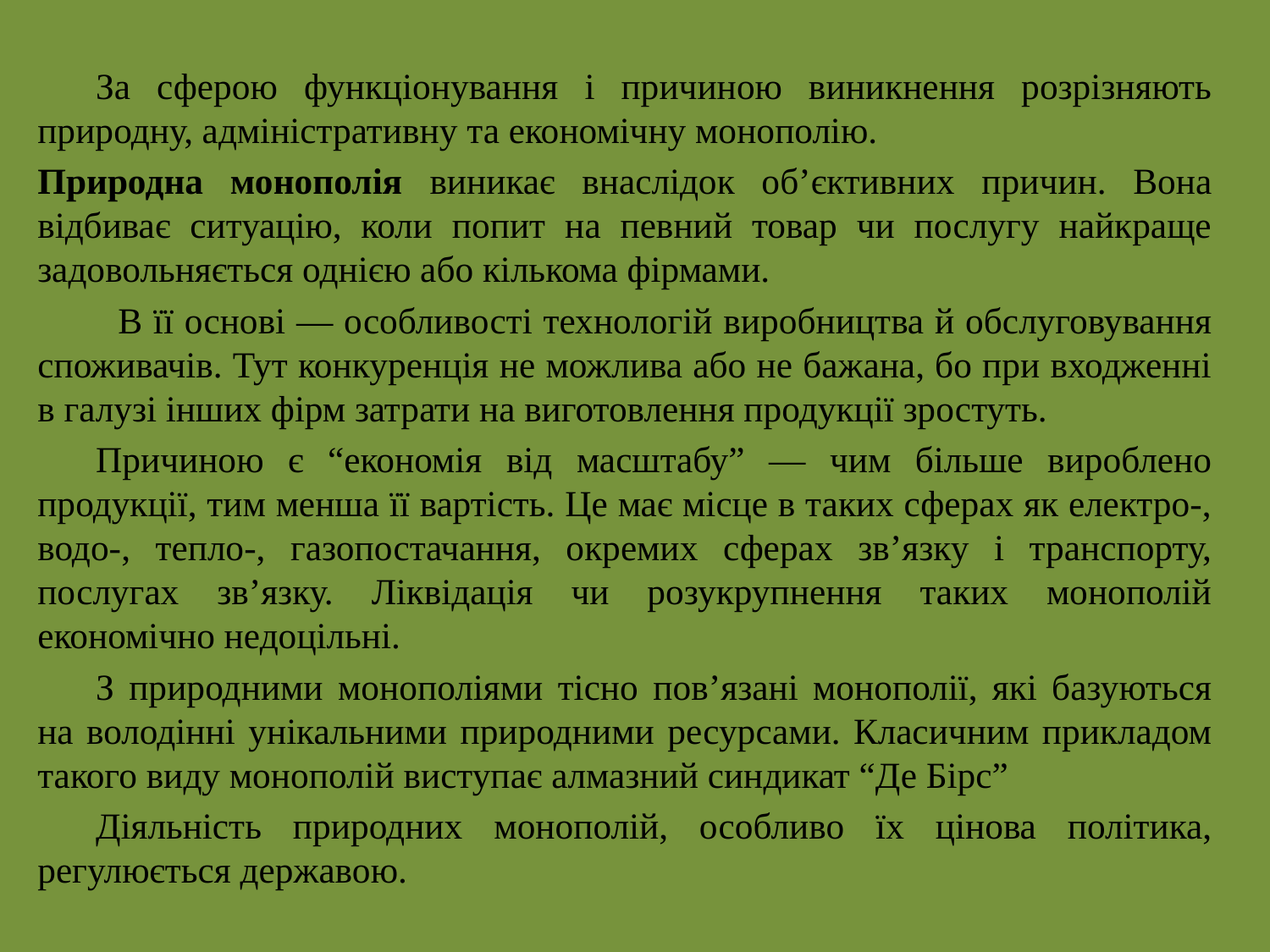

За сферою функціонування і причиною виникнення розрізняють природну, адміністративну та економічну монополію.
Природна монополія виникає внаслідок об’єктивних причин. Вона відбиває ситуацію, коли попит на певний товар чи послугу найкраще задовольняється однією або кількома фірмами.
 В її основі — особливості технологій виробництва й обслуговування споживачів. Тут конкуренція не можлива або не бажана, бо при входженні в галузі інших фірм затрати на виготовлення продукції зростуть.
Причиною є “економія від масштабу” — чим більше вироблено продукції, тим менша її вартість. Це має місце в таких сферах як електро-, водо-, тепло-, газопостачання, окремих сферах зв’язку і транспорту, послугах зв’язку. Ліквідація чи розукрупнення таких монополій економічно недоцільні.
З природними монополіями тісно пов’язані монополії, які базуються на володінні унікальними природними ресурсами. Класичним прикладом такого виду монополій виступає алмазний синдикат “Де Бірс”
Діяльність природних монополій, особливо їх цінова політика, регулюється державою.